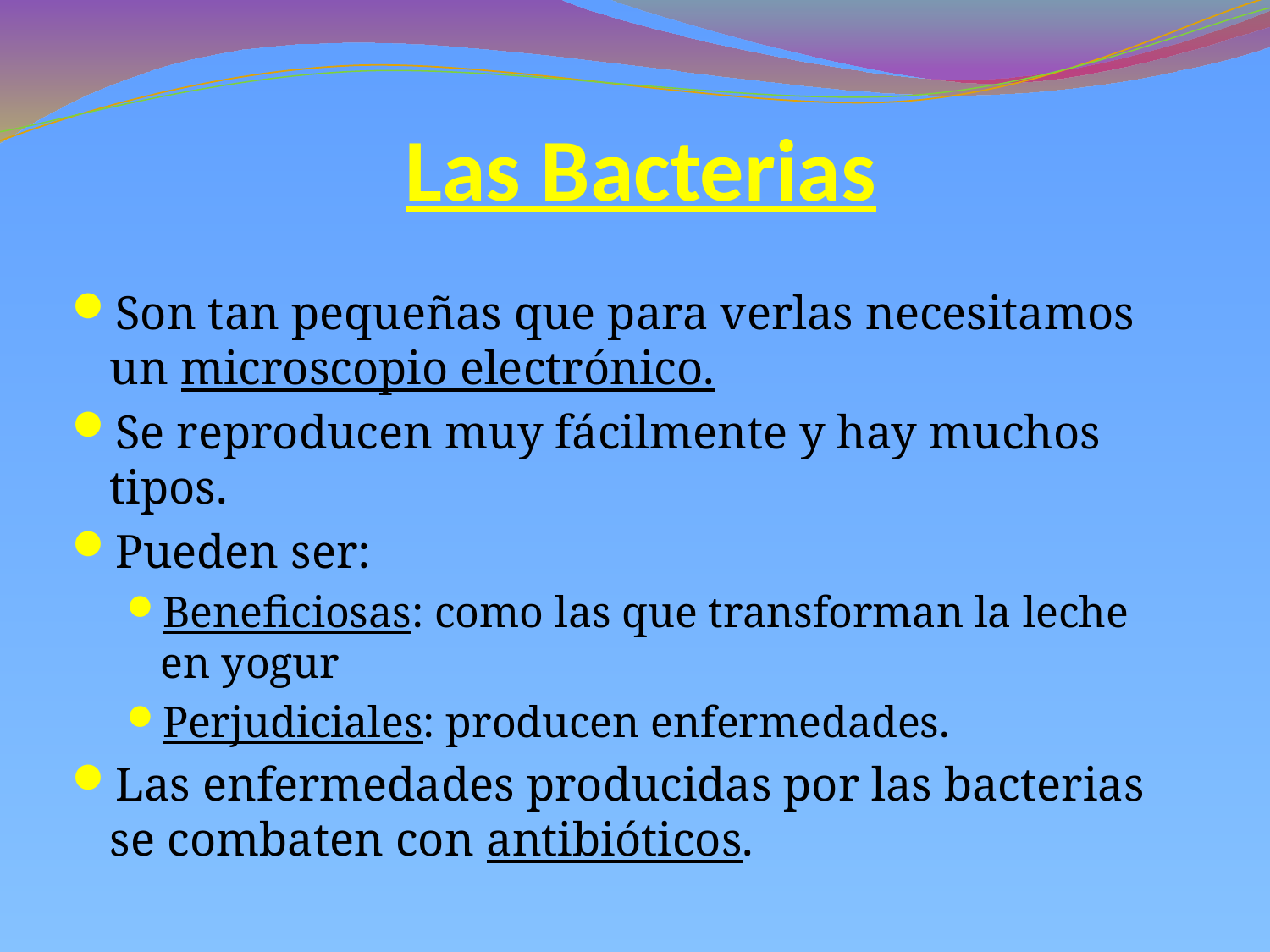

# Las Bacterias
Son tan pequeñas que para verlas necesitamos un microscopio electrónico.
Se reproducen muy fácilmente y hay muchos tipos.
Pueden ser:
Beneficiosas: como las que transforman la leche en yogur
Perjudiciales: producen enfermedades.
Las enfermedades producidas por las bacterias se combaten con antibióticos.